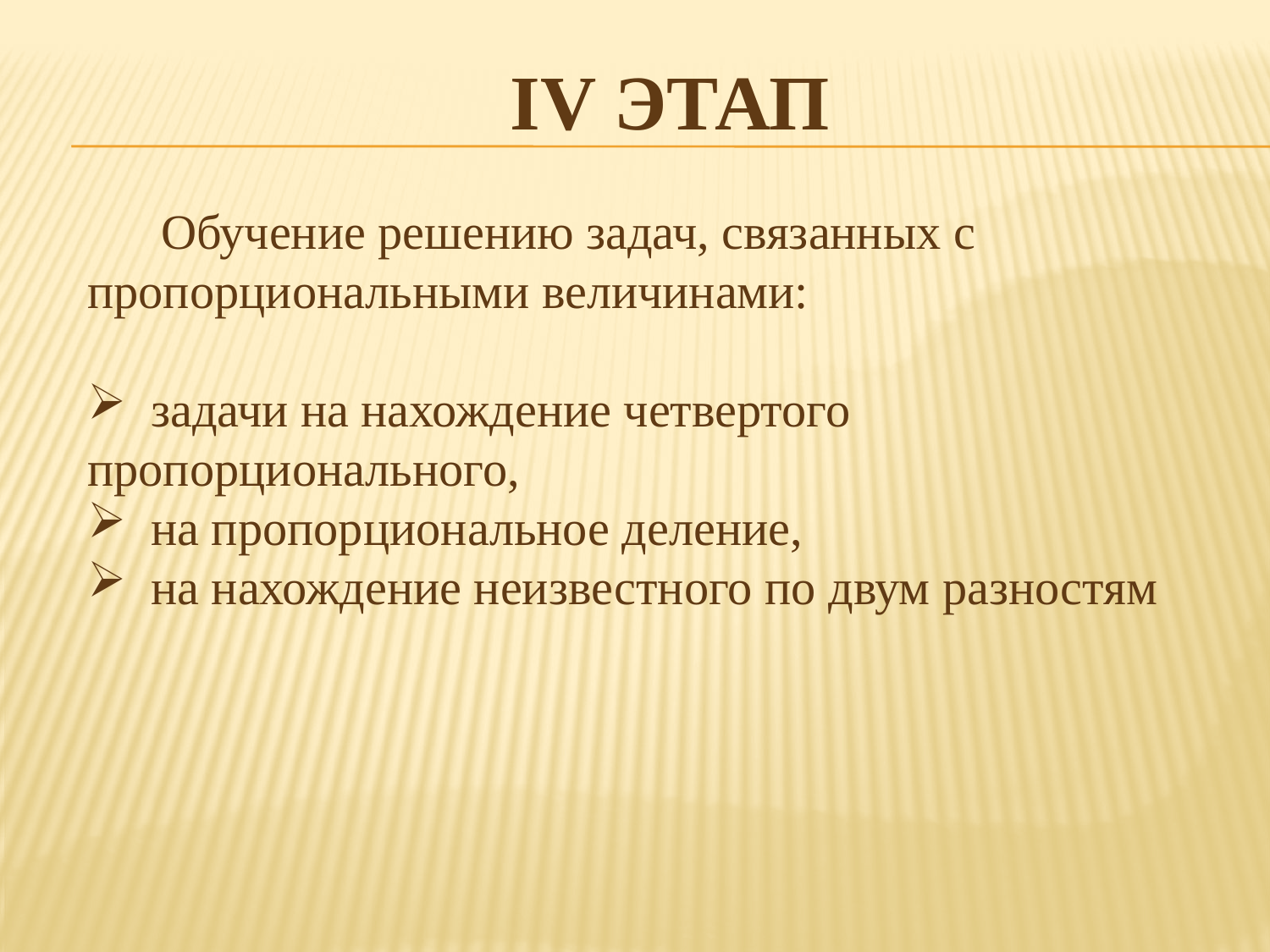

IV ЭТАП

      Обучение решению задач, связанных с пропорциональными величинами:

задачи на нахождение четвертого
пропорционального,
на пропорциональное деление,
на нахождение неизвестного по двум разностям